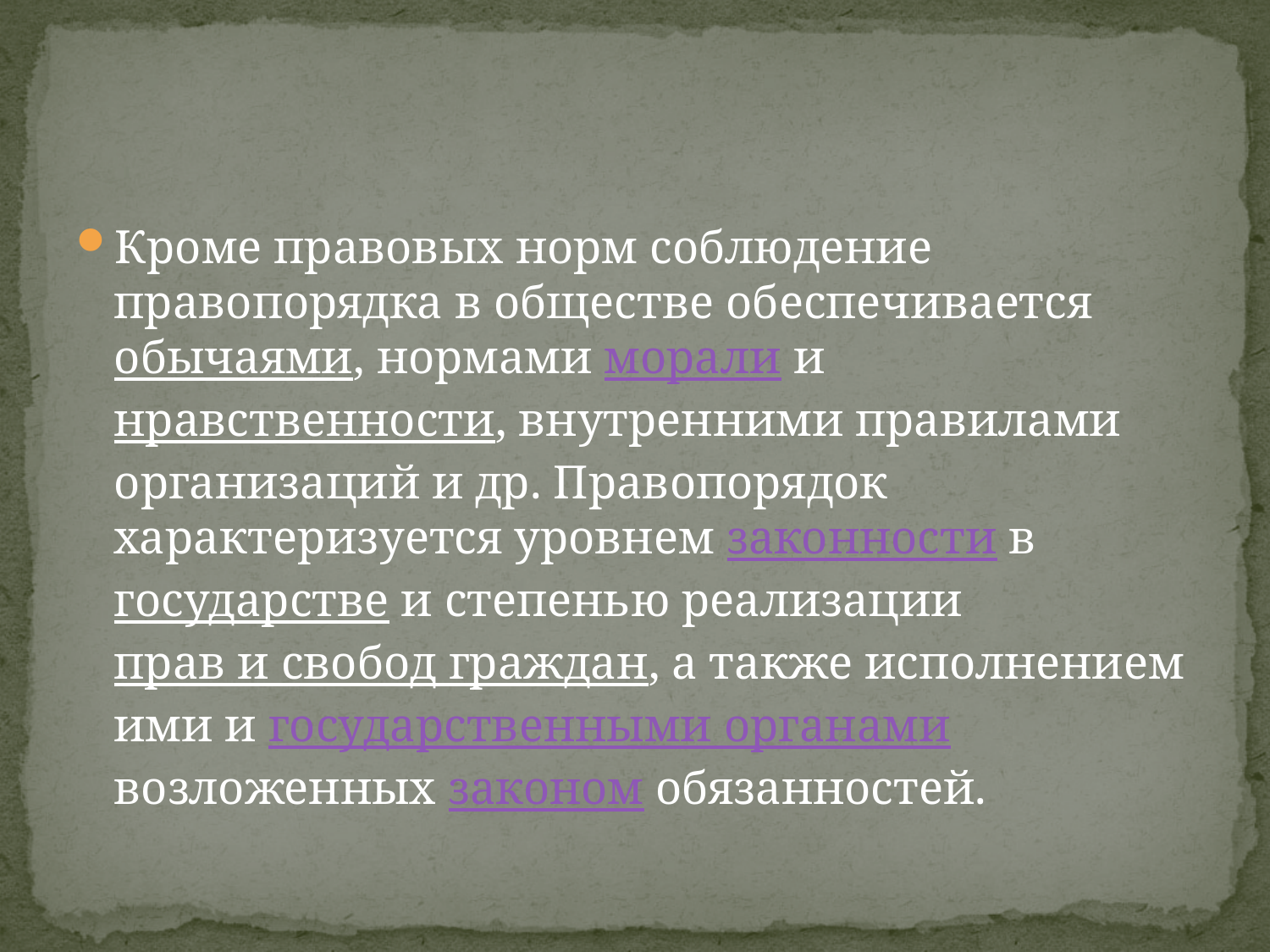

Кроме правовых норм соблюдение правопорядка в обществе обеспечивается обычаями, нормами морали и нравственности, внутренними правилами организаций и др. Правопорядок характеризуется уровнем законности в государстве и степенью реализации прав и свобод граждан, а также исполнением ими и государственными органами возложенных законом обязанностей.